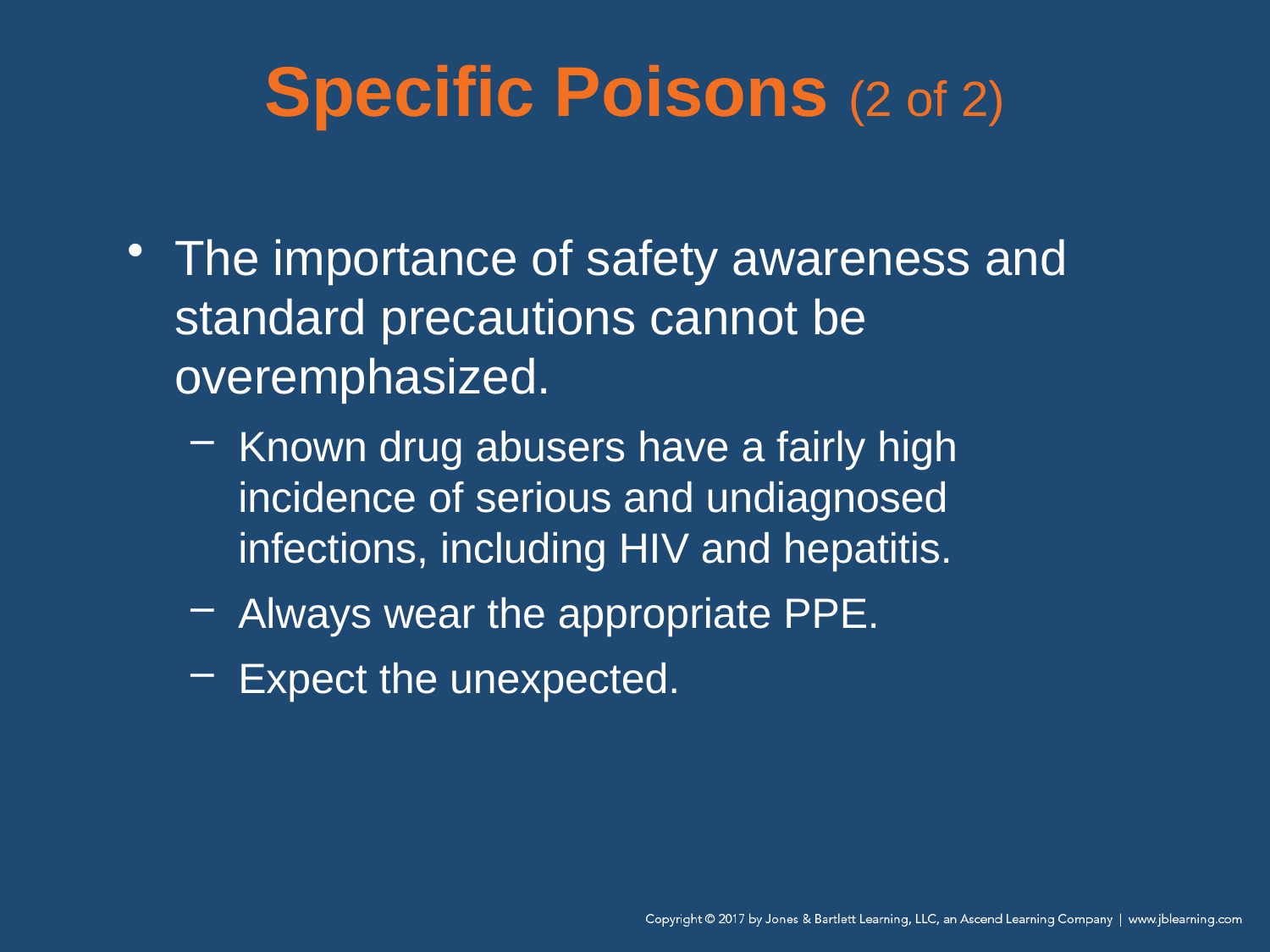

# Specific Poisons (2 of 2)
The importance of safety awareness and standard precautions cannot be overemphasized.
Known drug abusers have a fairly high incidence of serious and undiagnosed infections, including HIV and hepatitis.
Always wear the appropriate PPE.
Expect the unexpected.